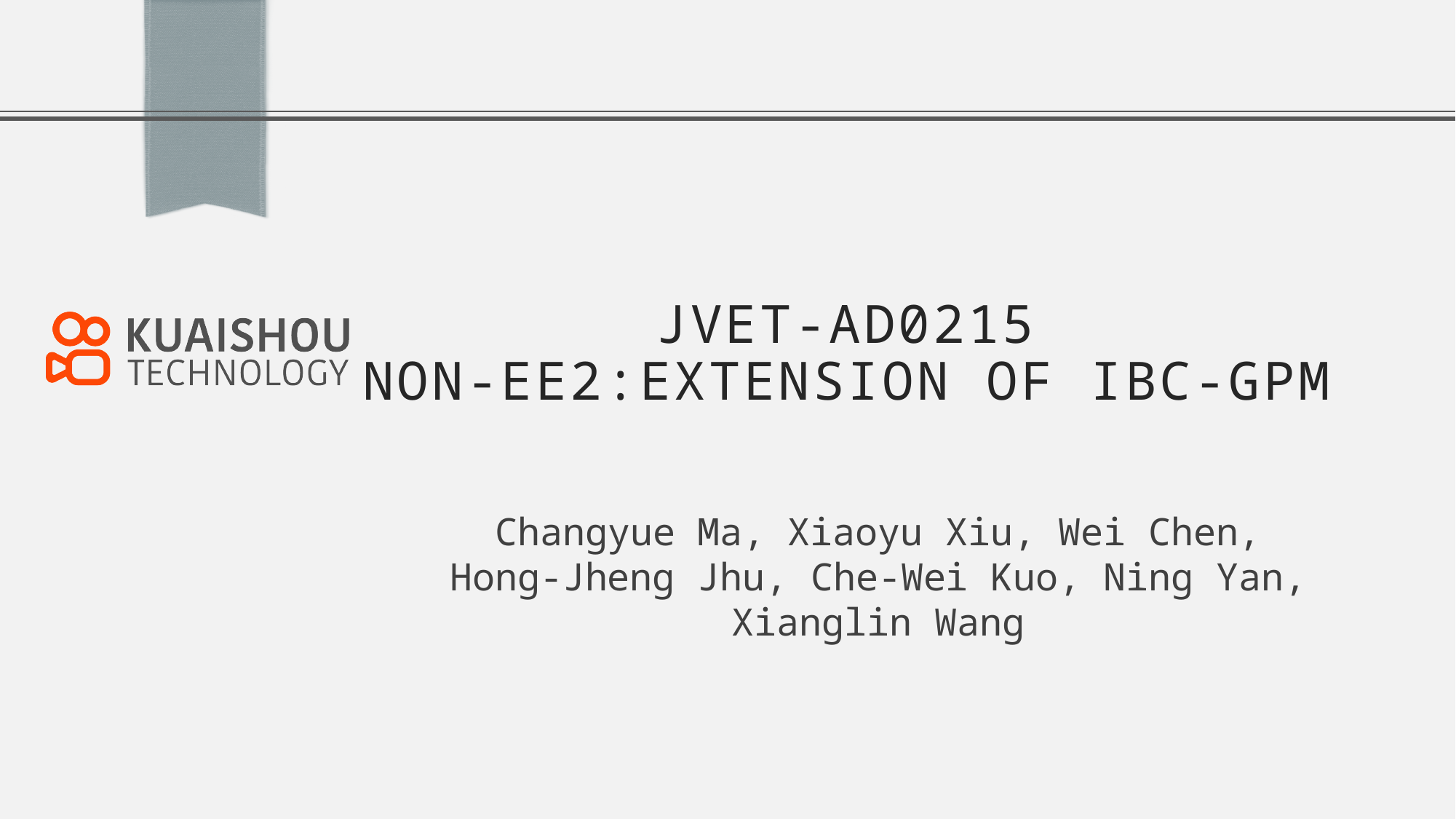

# JVET-aD0215 Non-EE2:Extension of IBC-GPM
Changyue Ma, Xiaoyu Xiu, Wei Chen, Hong-Jheng Jhu, Che-Wei Kuo, Ning Yan, Xianglin Wang